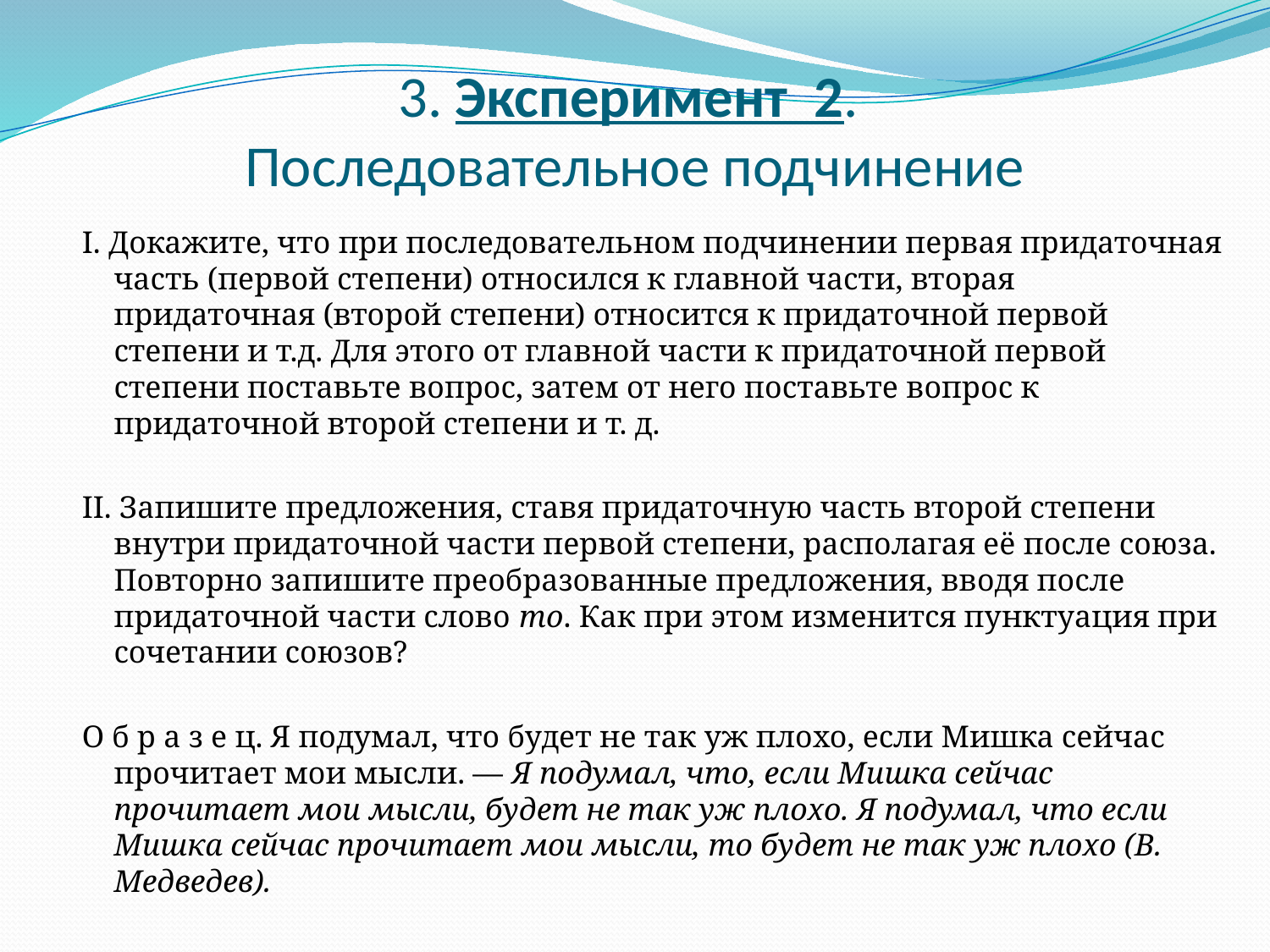

# 3. Эксперимент  2. Последовательное подчинение

І. Докажите, что при последовательном подчинении первая придаточная часть (первой степени) относился к главной части, вторая придаточная (второй степени) относится к придаточной первой степени и т.д. Для этого от главной части к придаточной первой степени поставьте вопрос, затем от него поставьте вопрос к придаточной второй степени и т. д.

ІІ. Запишите предложения, ставя придаточную часть второй степени внутри придаточной части первой степени, располагая её после союза. Повторно запишите преобразованные предложения, вводя после придаточной части слово то. Как при этом изменится пунктуация при сочетании союзов?

О б р а з е ц. Я подумал, что будет не так уж плохо, если Мишка сейчас прочитает мои мысли. — Я подумал, что, если Мишка сейчас прочитает мои мысли, будет не так уж плохо. Я подумал, что если Мишка сейчас прочитает мои мысли, то будет не так уж плохо (В. Медведев).